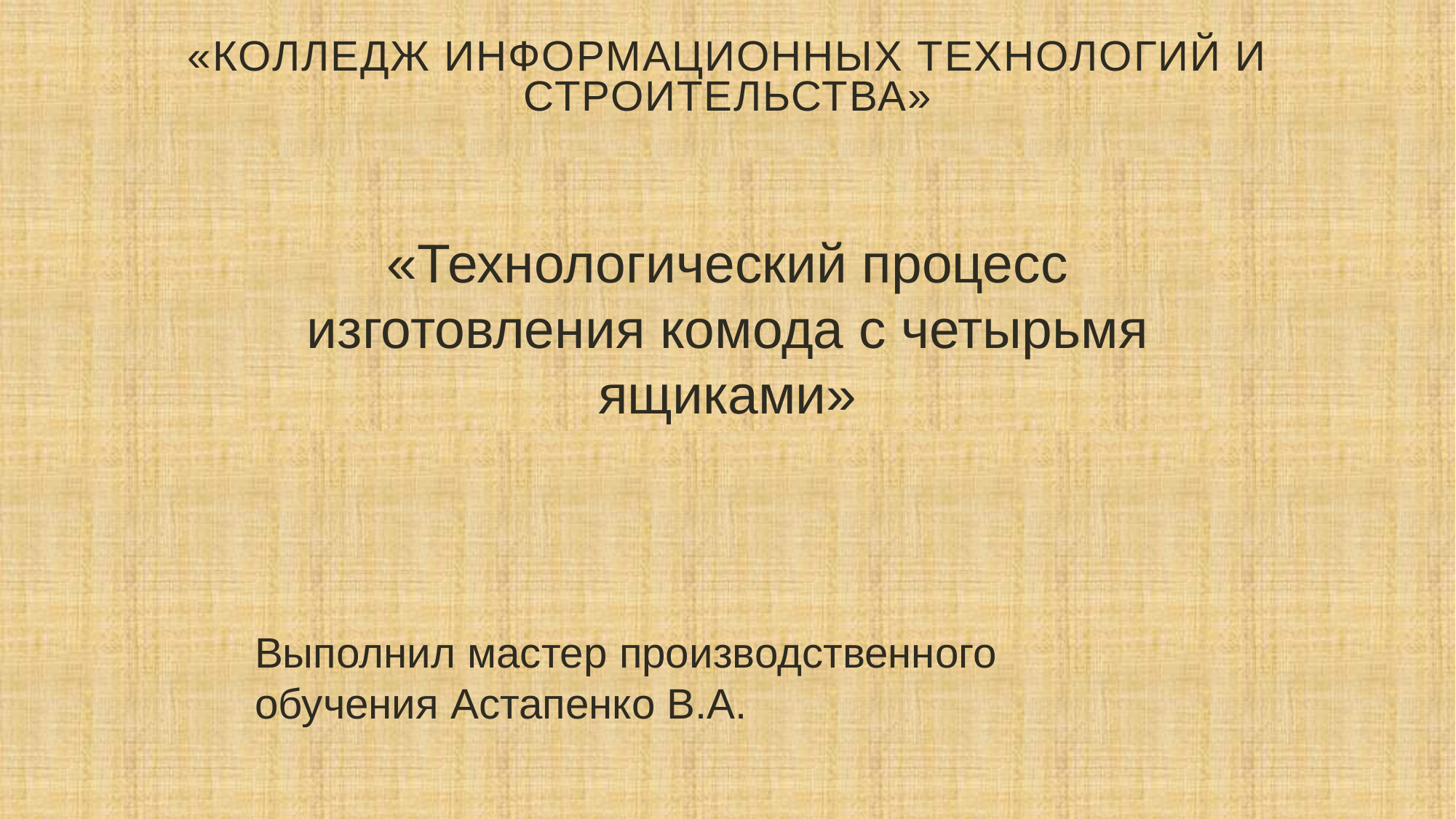

# «КОЛЛЕДЖ ИНФОРМАЦИОННЫХ ТЕХНОЛОГИЙ И СТРОИТЕЛЬСТВА»

«Технологический процесс изготовления комода с четырьмя ящиками»
Выполнил мастер производственного обучения Астапенко В.А.